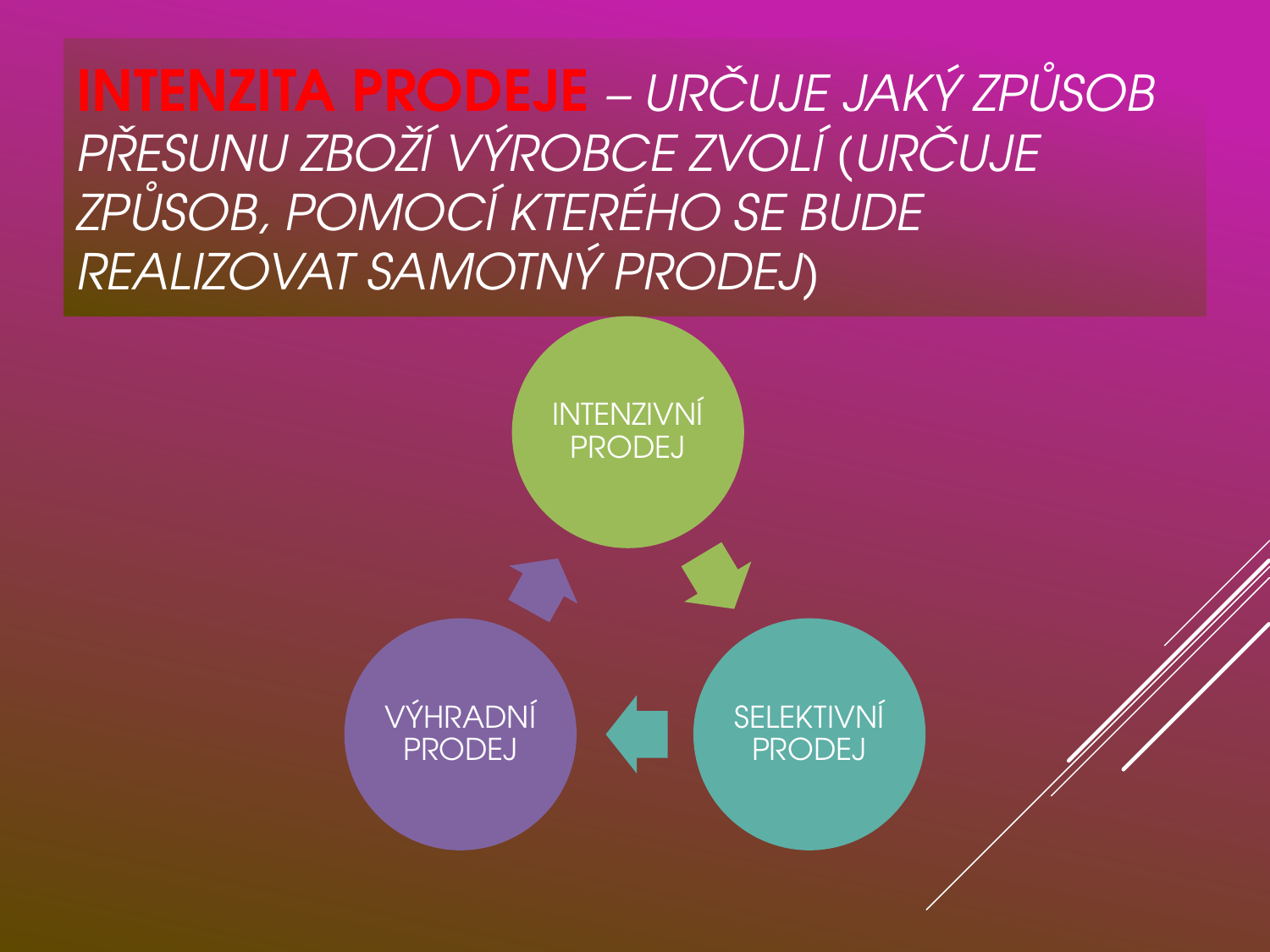

# Intenzita prodeje – určuje jaký způsob přesunu zboží výrobce zvolí (určuje způsob, pomocí kterého se bude realizovat samotný prodej)
INTENZIVNÍ PRODEJ

SELEKTIVNÍ PRODEJ

VÝHRADNÍ PRODEJ